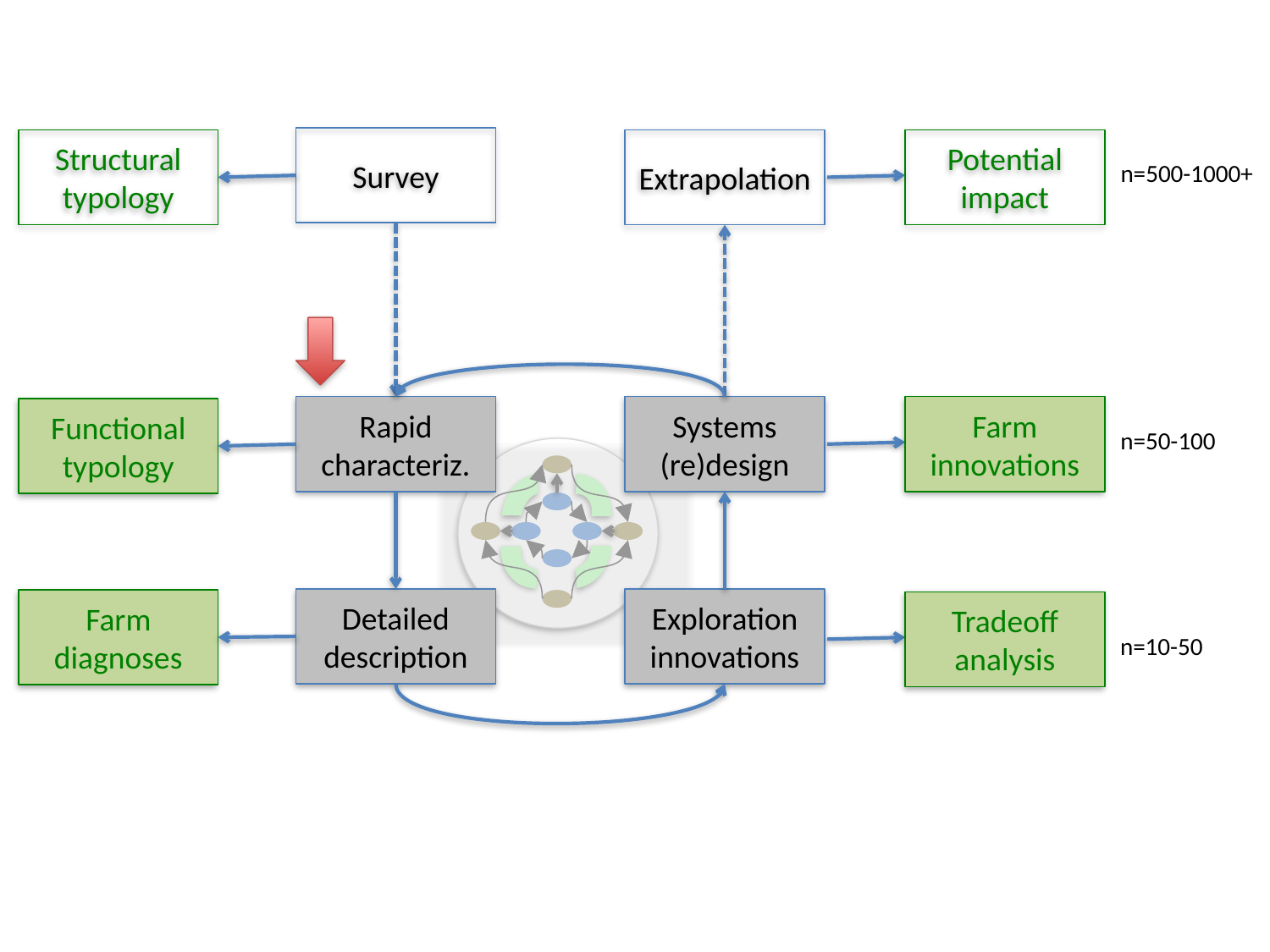

Survey
Structural typology
Extrapolation
Potential
impact
n=500-1000+

Rapid characteriz.
Systems
(re)design
Farm innovations
Functional typology
n=50-100

Detailed description
Exploration
innovations
Farm diagnoses
Tradeoff analysis
n=10-50